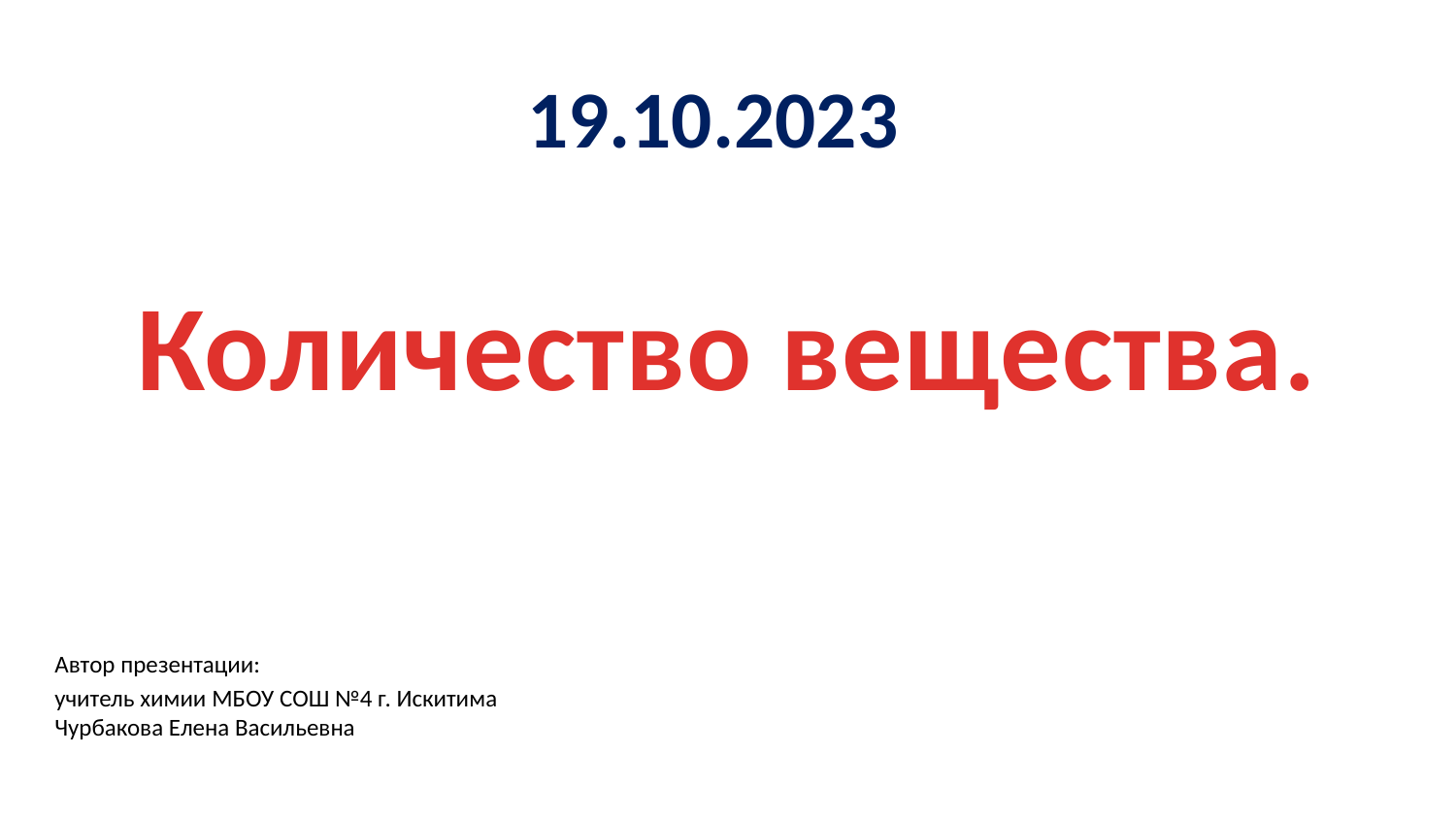

19.10.2023
# Количество вещества.
Автор презентации:
учитель химии МБОУ СОШ №4 г. Искитима Чурбакова Елена Васильевна